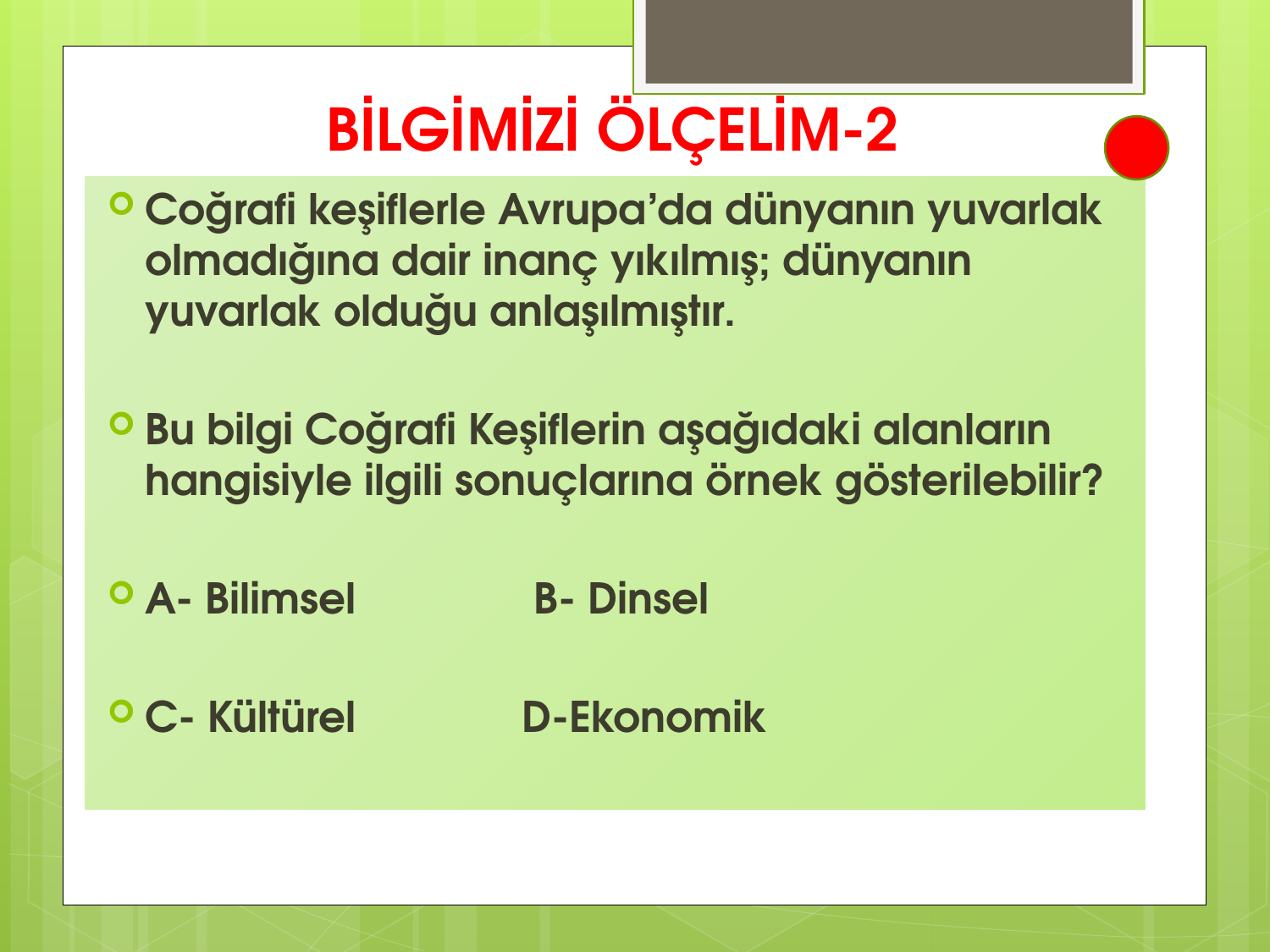

# BİLGİMİZİ ÖLÇELİM-2

Coğrafi keşiflerle Avrupa’da dünyanın yuvarlak olmadığına dair inanç yıkılmış; dünyanın yuvarlak olduğu anlaşılmıştır.

Bu bilgi Coğrafi Keşiflerin aşağıdaki alanların hangisiyle ilgili sonuçlarına örnek gösterilebilir?

A- Bilimsel               B- Dinsel

C- Kültürel              D-Ekonomik